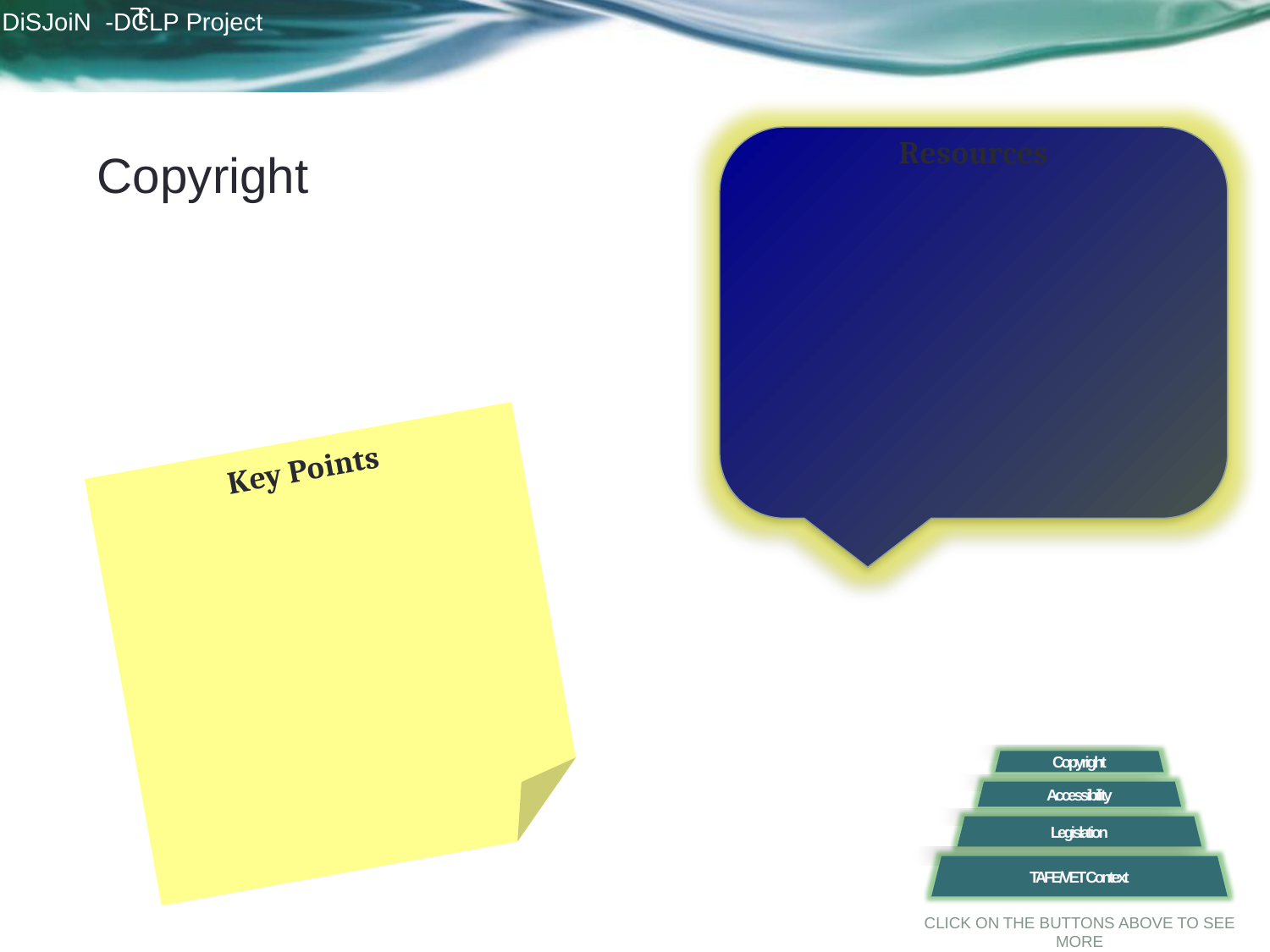

Resources

# Copyright
Key Points

Copyright
Accessibility
Legislation
TAFE/VET Context
Click on the buttons above to see more